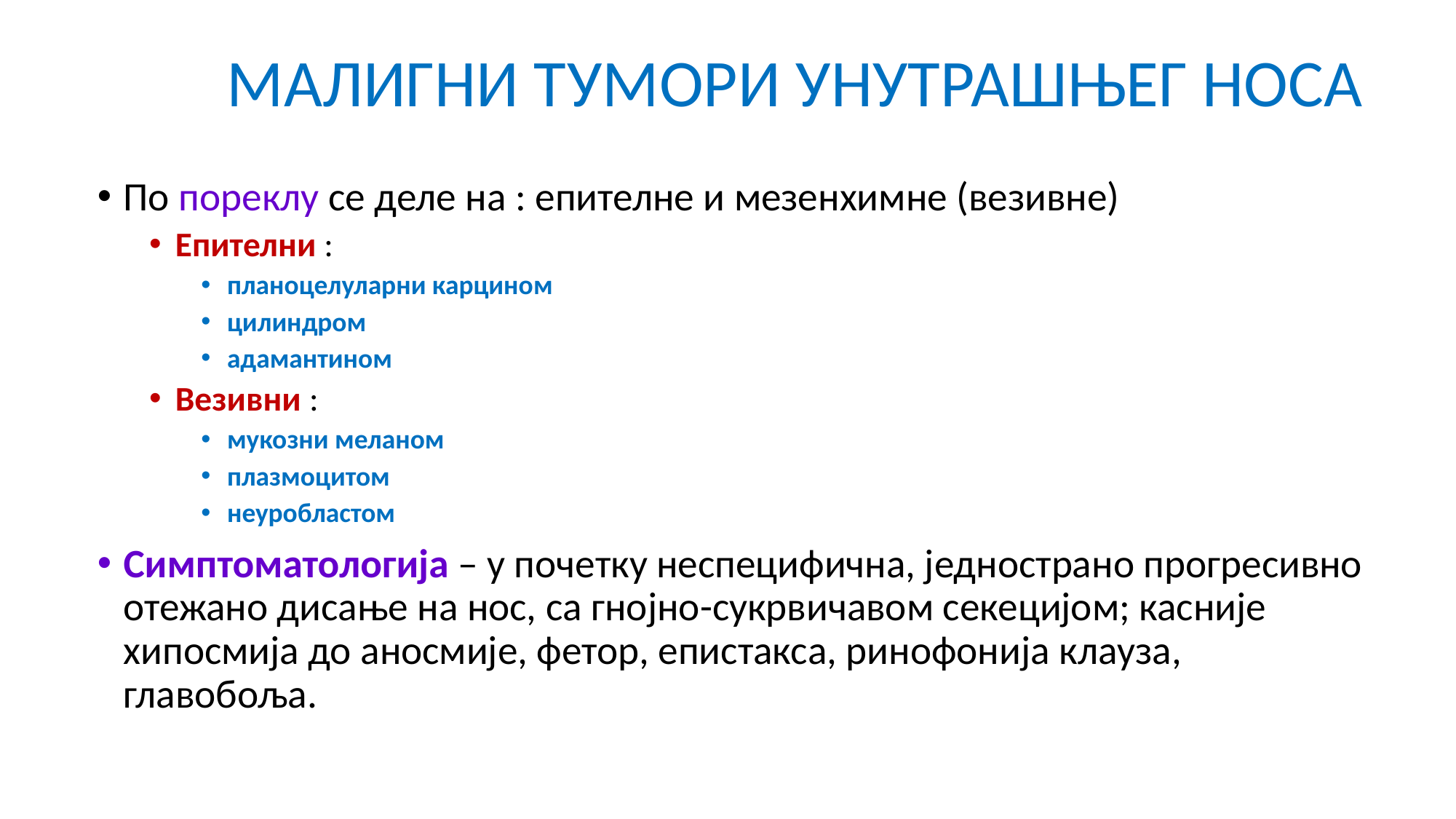

# МАЛИГНИ ТУМОРИ УНУТРАШЊЕГ НОСА
По пореклу се деле на : епителне и мезенхимне (везивне)
Епителни :
планоцелуларни карцином
цилиндром
адамантином
Везивни :
мукозни меланом
плазмоцитом
неуробластом
Симптоматологија – у почетку неспецифична, једнострано прогресивно отежано дисање на нос, са гнојно-сукрвичавом секецијом; касније хипосмија до аносмије, фетор, епистакса, ринофонија клауза, главобоља.